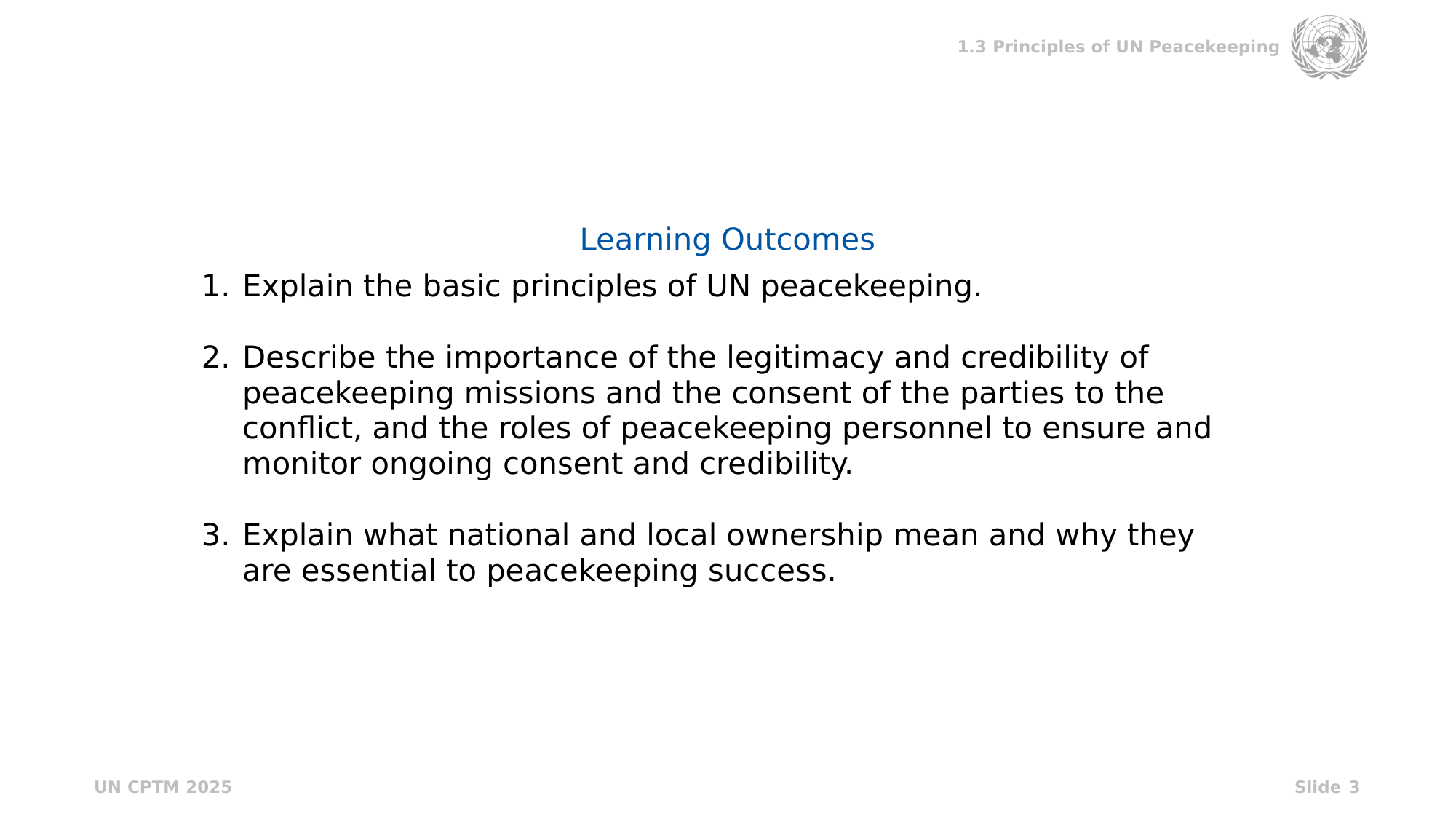

| Learning Outcomes |
| --- |
| Explain the basic principles of UN peacekeeping. Describe the importance of the legitimacy and credibility of peacekeeping missions and the consent of the parties to the conflict, and the roles of peacekeeping personnel to ensure and monitor ongoing consent and credibility. Explain what national and local ownership mean and why they are essential to peacekeeping success. |